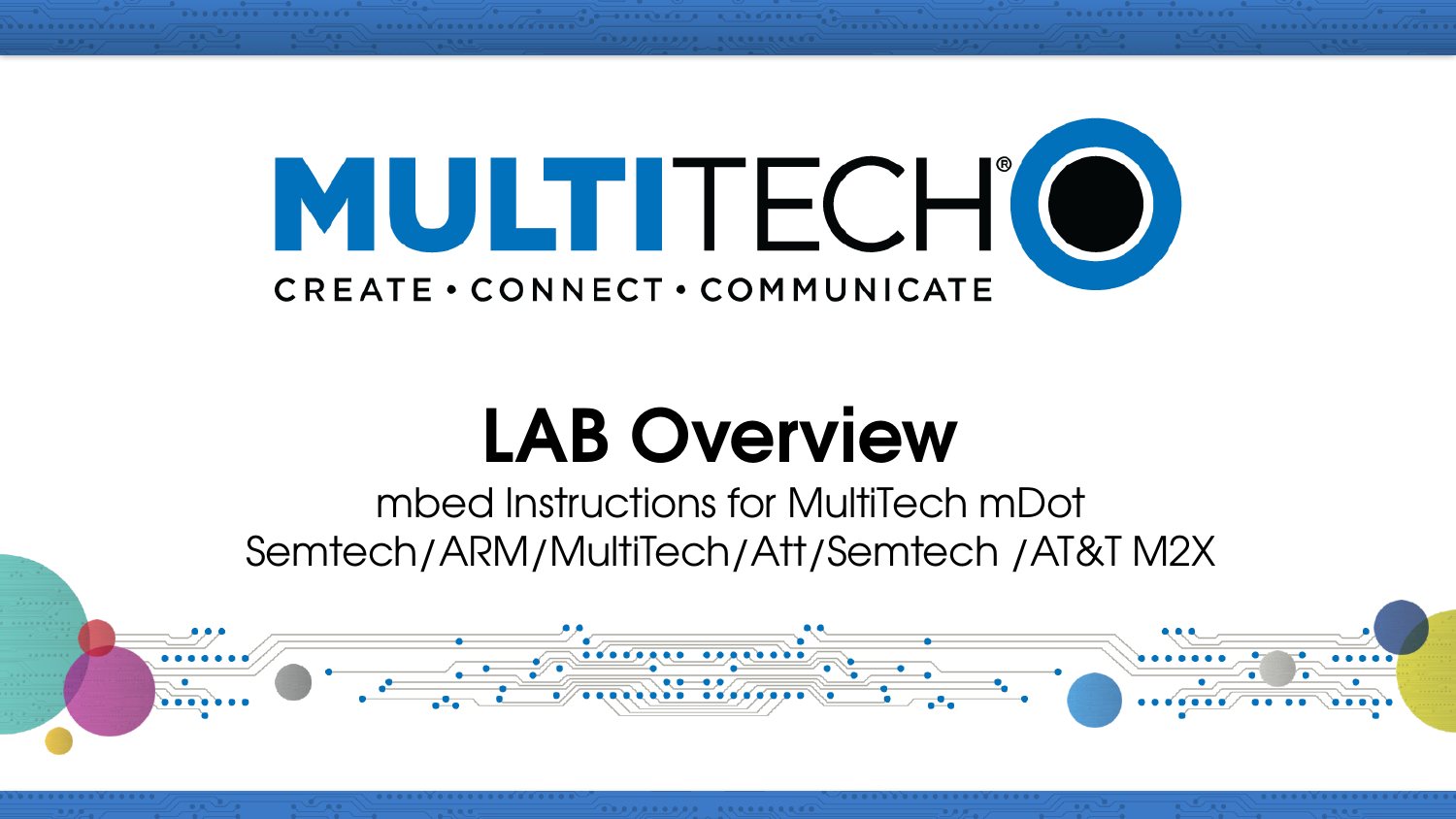

# LAB Overview mbed Instructions for MultiTech mDot Semtech/ARM/MultiTech/Att/Semtech /AT&T M2X